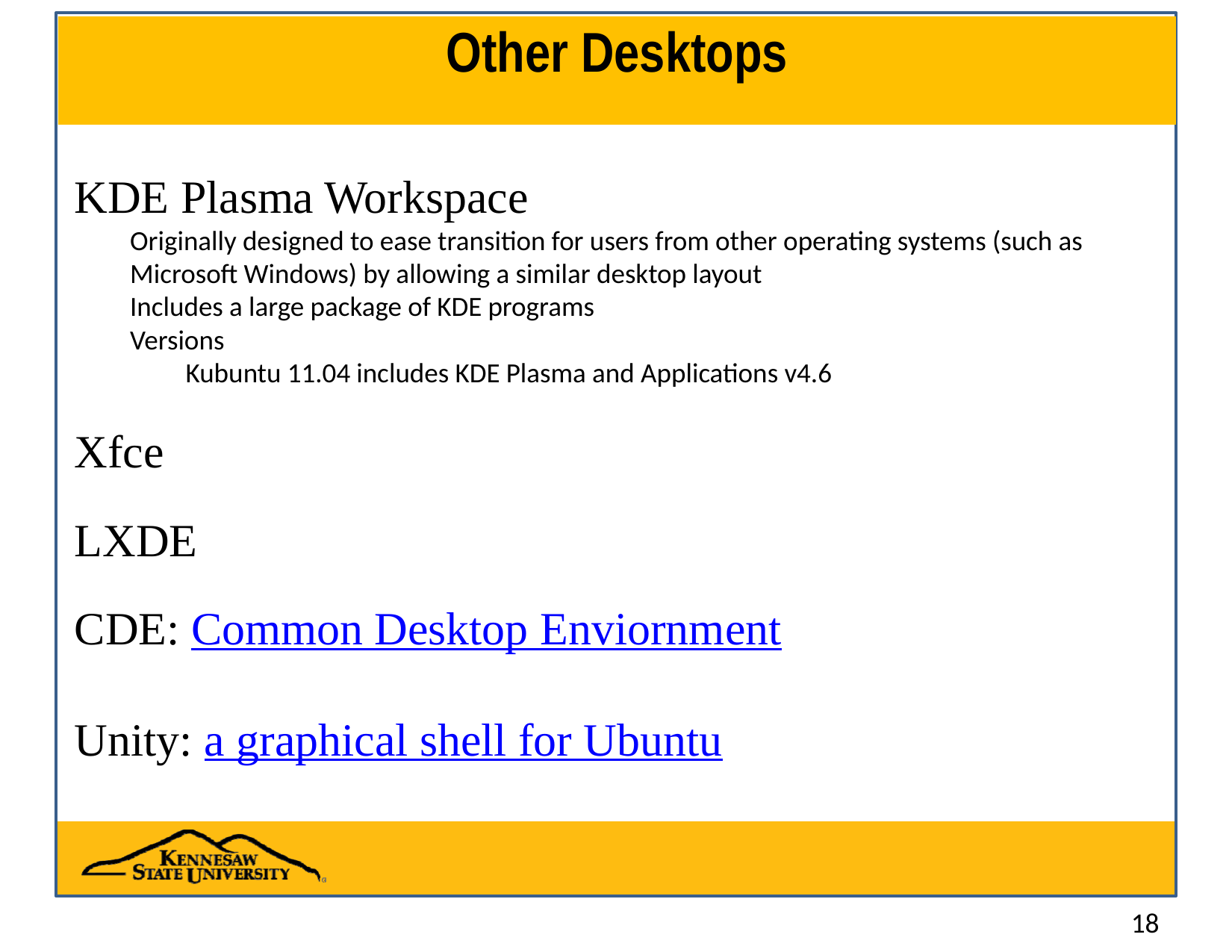

# Other Desktops
KDE Plasma Workspace
Originally designed to ease transition for users from other operating systems (such as Microsoft Windows) by allowing a similar desktop layout
Includes a large package of KDE programs
Versions
Kubuntu 11.04 includes KDE Plasma and Applications v4.6

Xfce

LXDE

CDE: Common Desktop Enviornment

Unity: a graphical shell for Ubuntu